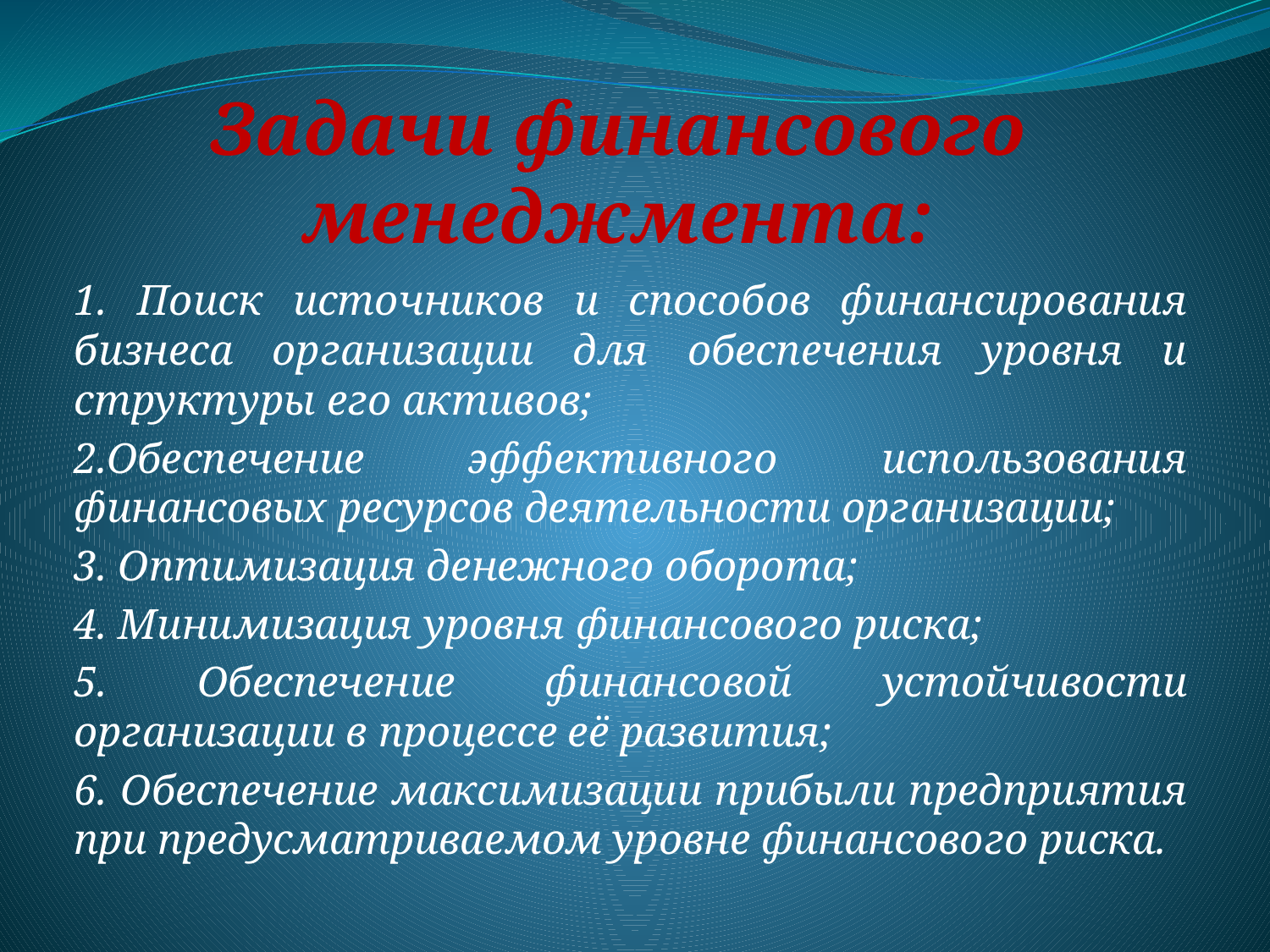

# Задачи финансового менеджмента:
1. Поиск источников и способов финансирования бизнеса организации для обеспечения уровня и структуры его активов;
2.Обеспечение эффективного использования финансовых ресурсов деятельности организации;
3. Оптимизация денежного оборота;
4. Минимизация уровня финансового риска;
5. Обеспечение финансовой устойчивости организации в процессе её развития;
6. Обеспечение максимизации прибыли предприятия при предусматриваемом уровне финансового риска.